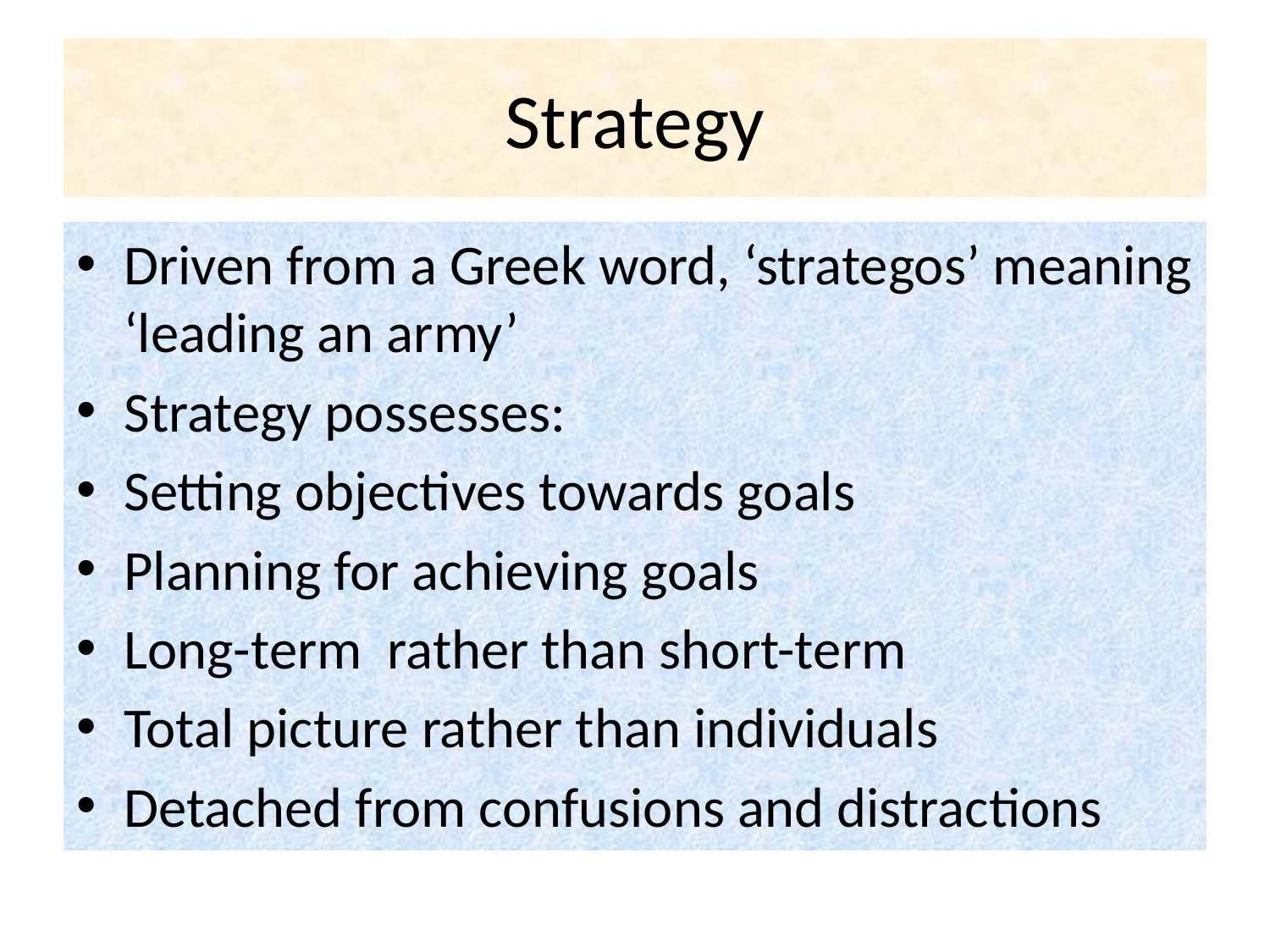

# Strategy
Driven from a Greek word, ‘strategos’ meaning ‘leading an army’
Strategy possesses:
Setting objectives towards goals
Planning for achieving goals
Long-term  rather than short-term
Total picture rather than individuals
Detached from confusions and distractions